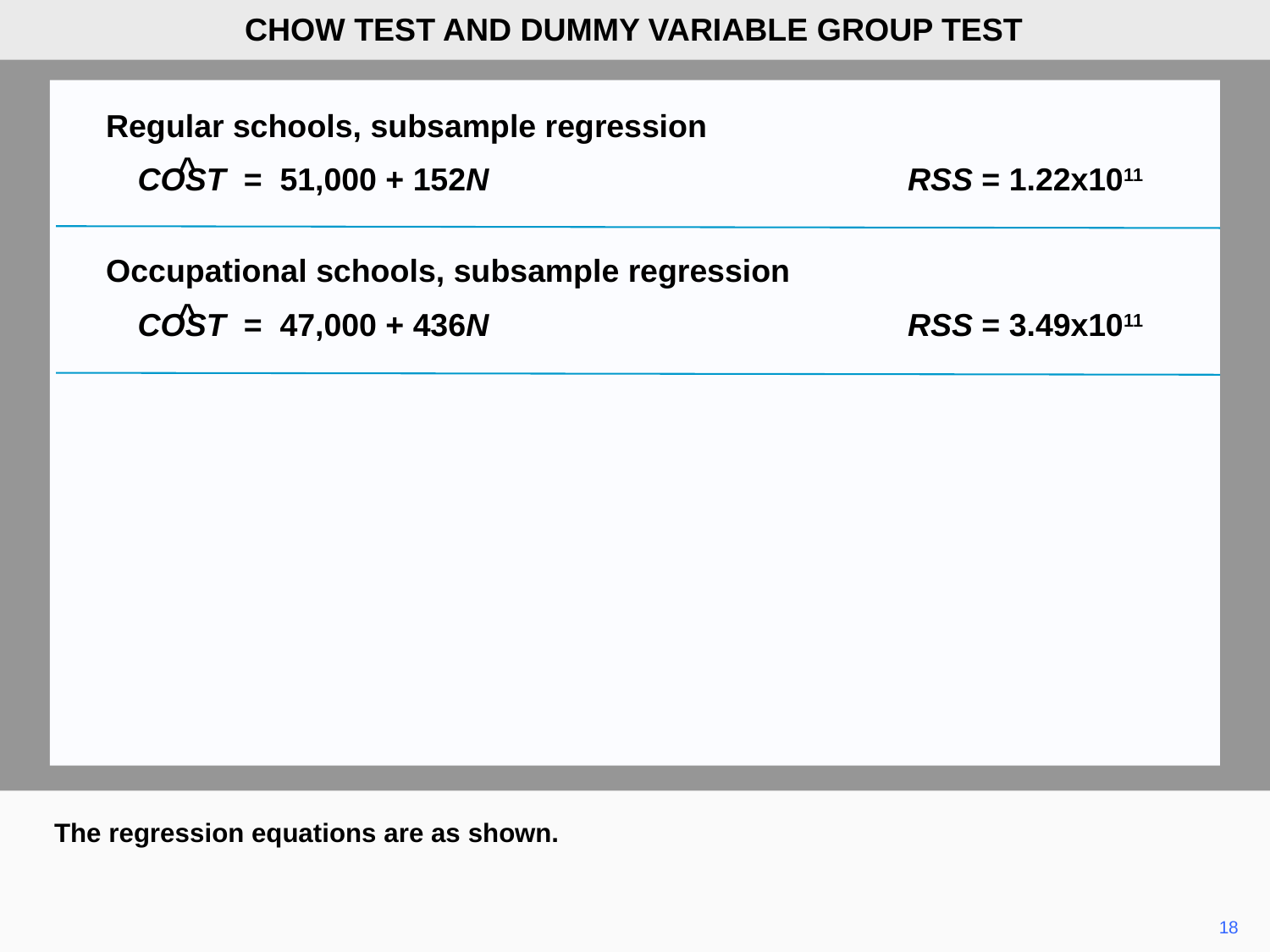

CHOW TEST AND DUMMY VARIABLE GROUP TEST

	Regular schools, subsample regression
		COST  =  51,000 + 152N	RSS = 1.22x1011
^

	Occupational schools, subsample regression
		COST  =  47,000 + 436N	RSS = 3.49x1011
^

The regression equations are as shown.
18